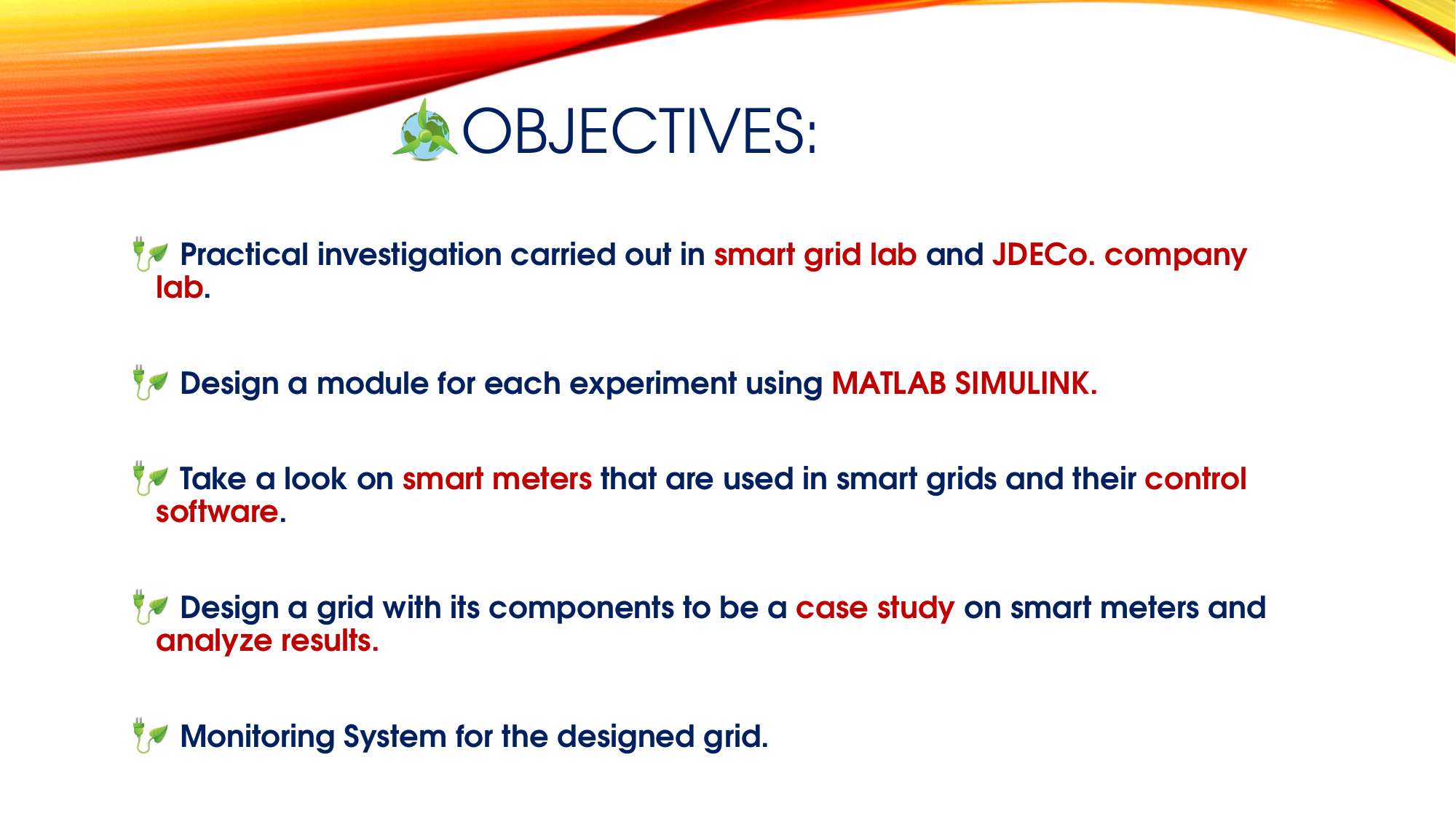

# objectives:

 Practical investigation carried out in smart grid lab and JDECo. company lab.

 Design a module for each experiment using MATLAB SIMULINK.

 Take a look on smart meters that are used in smart grids and their control software.

 Design a grid with its components to be a case study on smart meters and analyze results.

 Monitoring System for the designed grid.